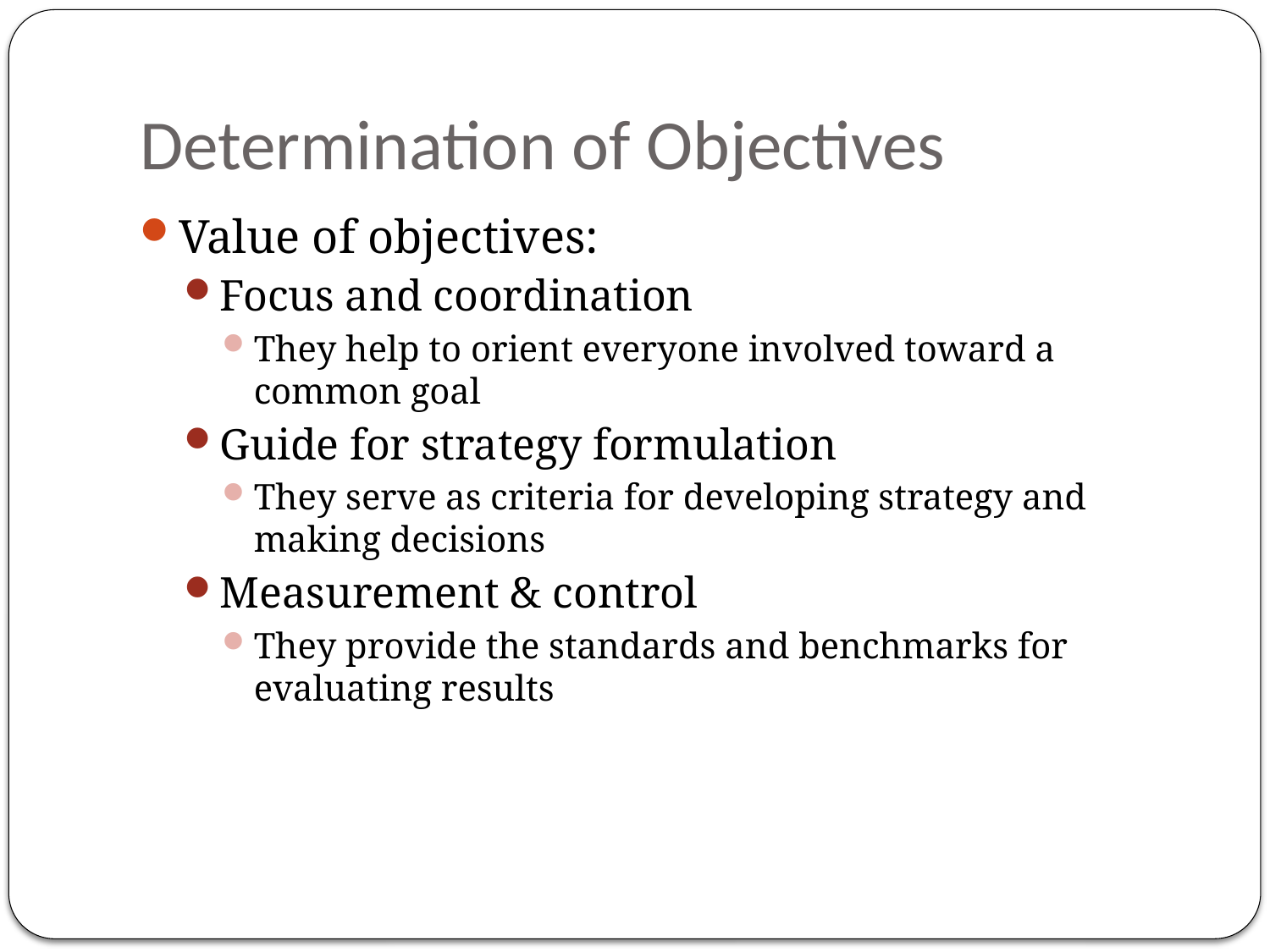

# Determination of Objectives
Value of objectives:
Focus and coordination
They help to orient everyone involved toward a common goal
Guide for strategy formulation
They serve as criteria for developing strategy and making decisions
Measurement & control
They provide the standards and benchmarks for evaluating results